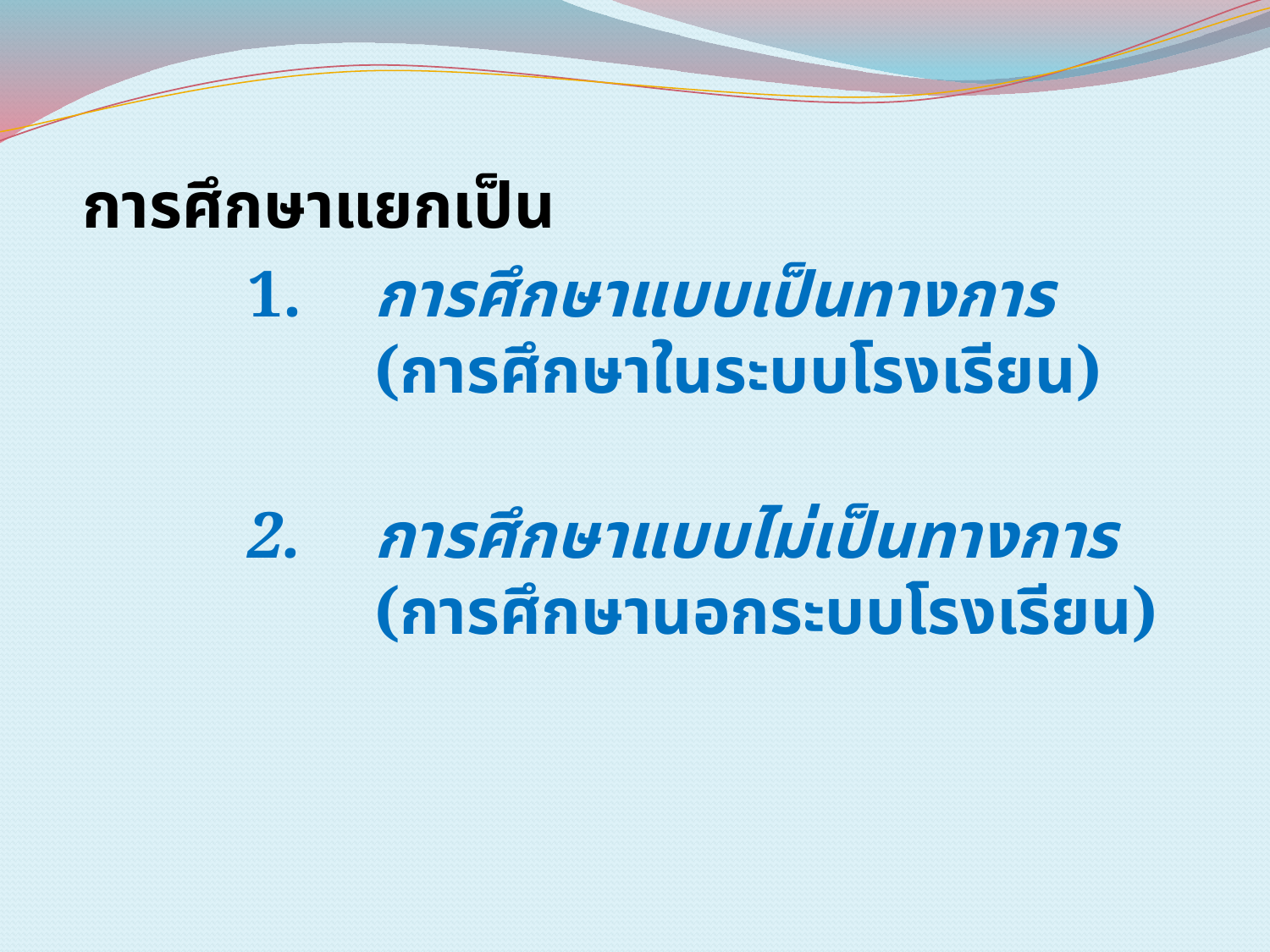

การศึกษาแยกเป็น
		1.	การศึกษาแบบเป็นทางการ
			(การศึกษาในระบบโรงเรียน)

		2.	การศึกษาแบบไม่เป็นทางการ
			(การศึกษานอกระบบโรงเรียน)